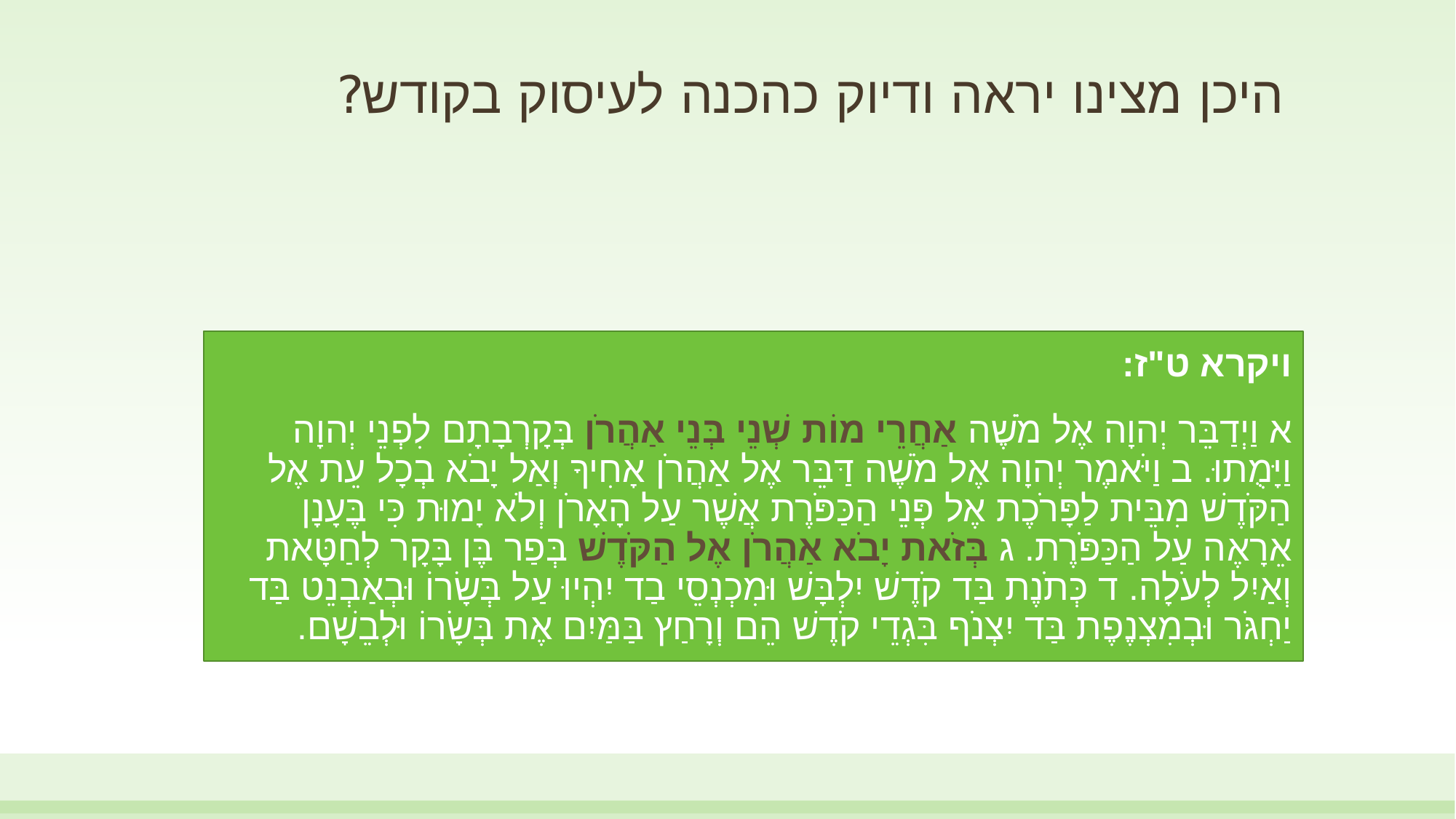

היכן מצינו יראה ודיוק כהכנה לעיסוק בקודש?
ויקרא ט"ז:
א וַיְדַבֵּר יְהוָה אֶל מֹשֶׁה אַחֲרֵי מוֹת שְׁנֵי בְּנֵי אַהֲרֹן בְּקָרְבָתָם לִפְנֵי יְהוָה וַיָּמֻתוּ. ב וַיֹּאמֶר יְהוָה אֶל מֹשֶׁה דַּבֵּר אֶל אַהֲרֹן אָחִיךָ וְאַל יָבֹא בְכָל עֵת אֶל הַקֹּדֶשׁ מִבֵּית לַפָּרֹכֶת אֶל פְּנֵי הַכַּפֹּרֶת אֲשֶׁר עַל הָאָרֹן וְלֹא יָמוּת כִּי בֶּעָנָן אֵרָאֶה עַל הַכַּפֹּרֶת. ג בְּזֹאת יָבֹא אַהֲרֹן אֶל הַקֹּדֶשׁ בְּפַר בֶּן בָּקָר לְחַטָּאת וְאַיִל לְעֹלָה. ד כְּתֹנֶת בַּד קֹדֶשׁ יִלְבָּשׁ וּמִכְנְסֵי בַד יִהְיוּ עַל בְּשָׂרוֹ וּבְאַבְנֵט בַּד יַחְגֹּר וּבְמִצְנֶפֶת בַּד יִצְנֹף בִּגְדֵי קֹדֶשׁ הֵם וְרָחַץ בַּמַּיִם אֶת בְּשָׂרוֹ וּלְבֵשָׁם.